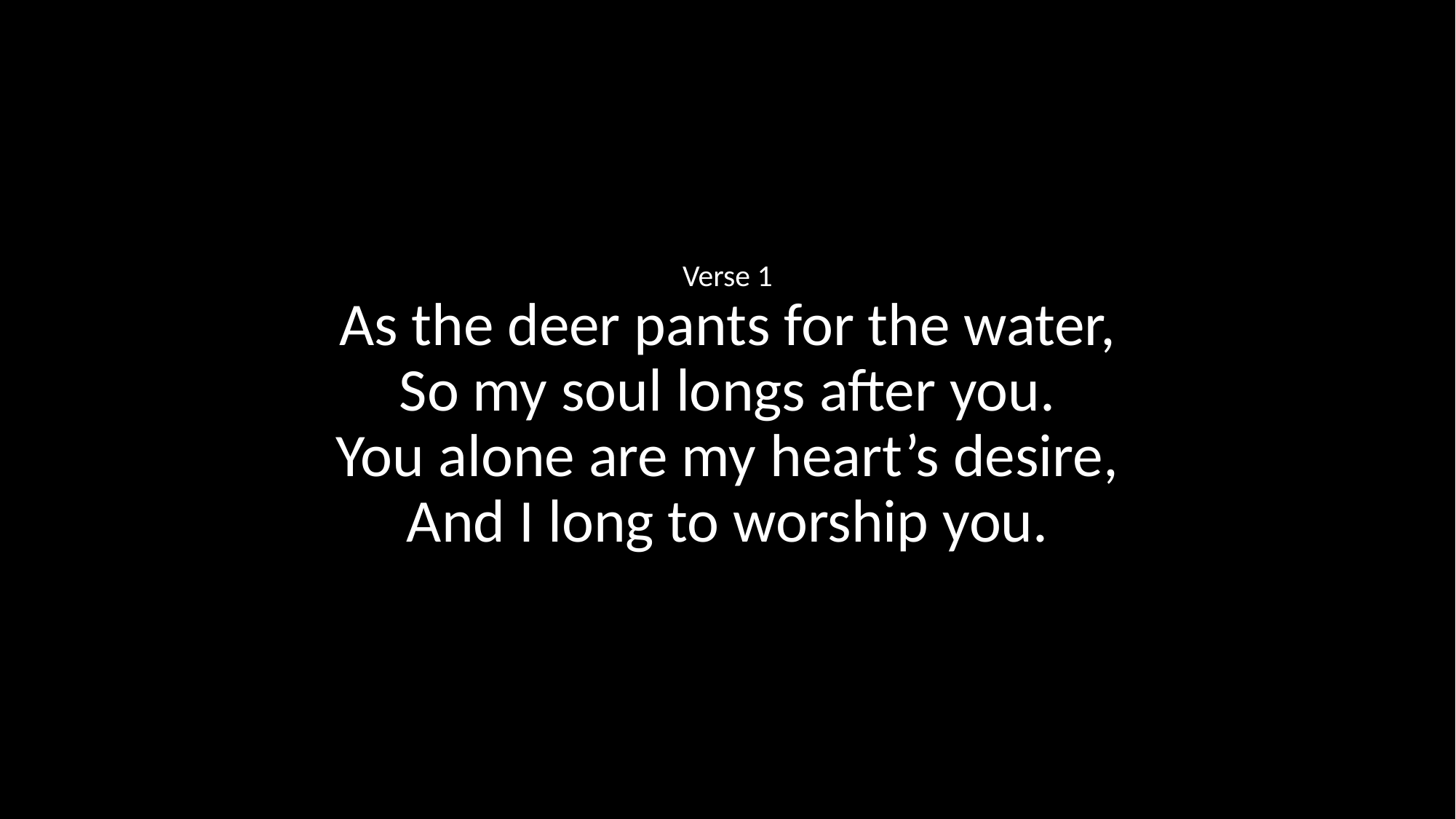

Verse 1
As the deer pants for the water,
So my soul longs after you.
You alone are my heart’s desire,
And I long to worship you.